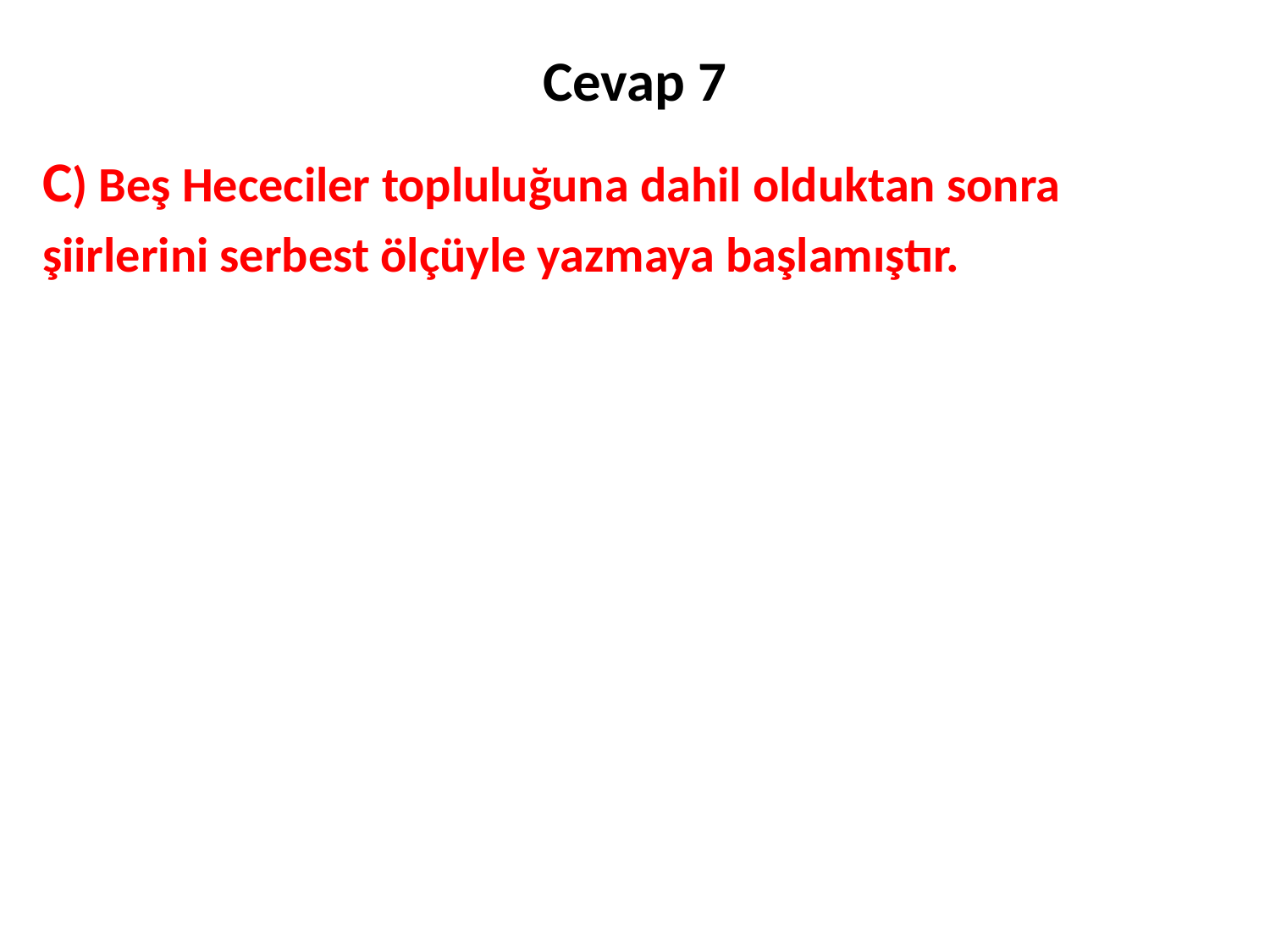

# Cevap 7
C) Beş Hececiler topluluğuna dahil olduktan sonra
şiirlerini serbest ölçüyle yazmaya başlamıştır.